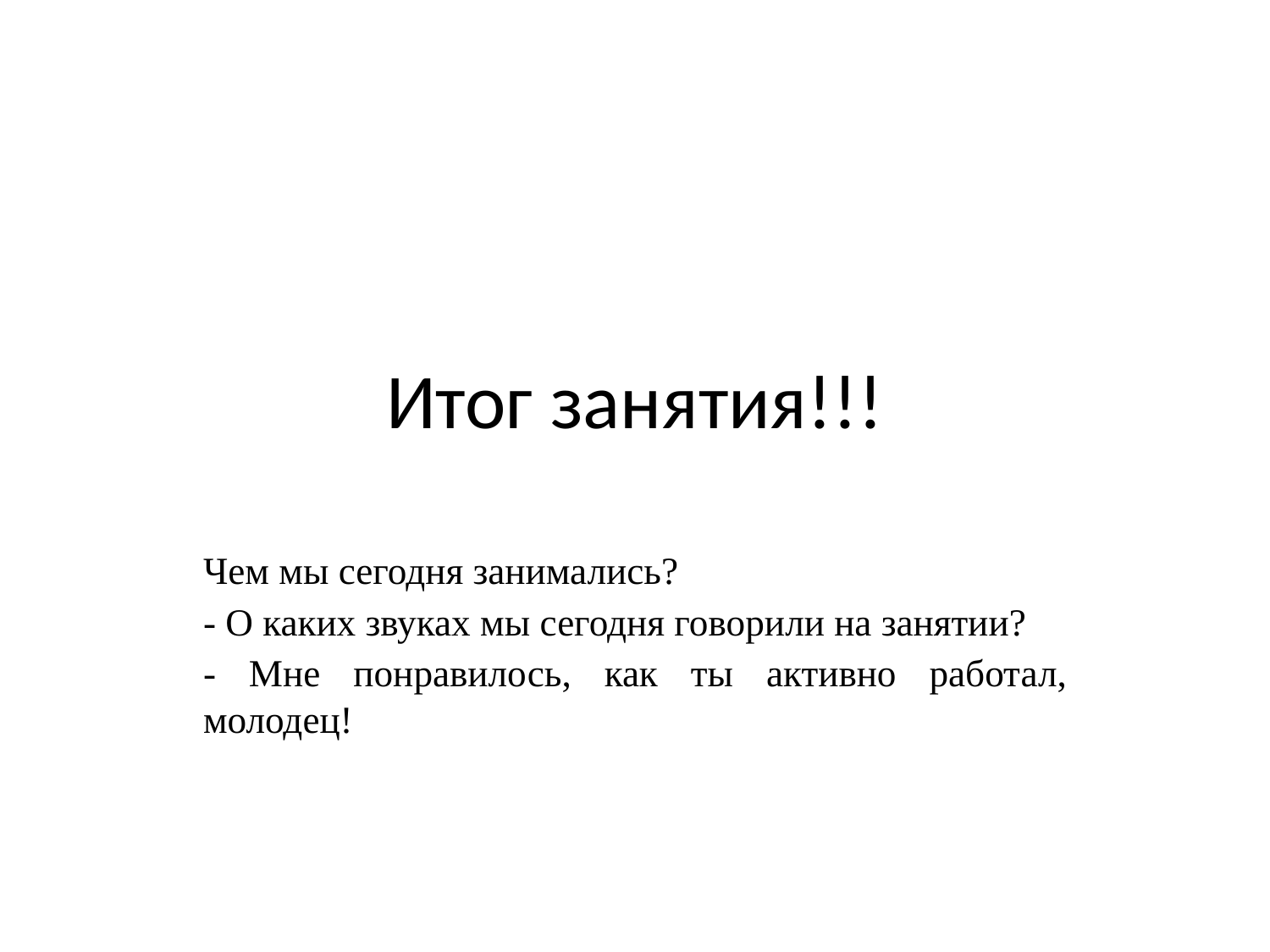

# Итог занятия!!!
Чем мы сегодня занимались?
- О каких звуках мы сегодня говорили на занятии?
- Мне понравилось, как ты активно работал, молодец!